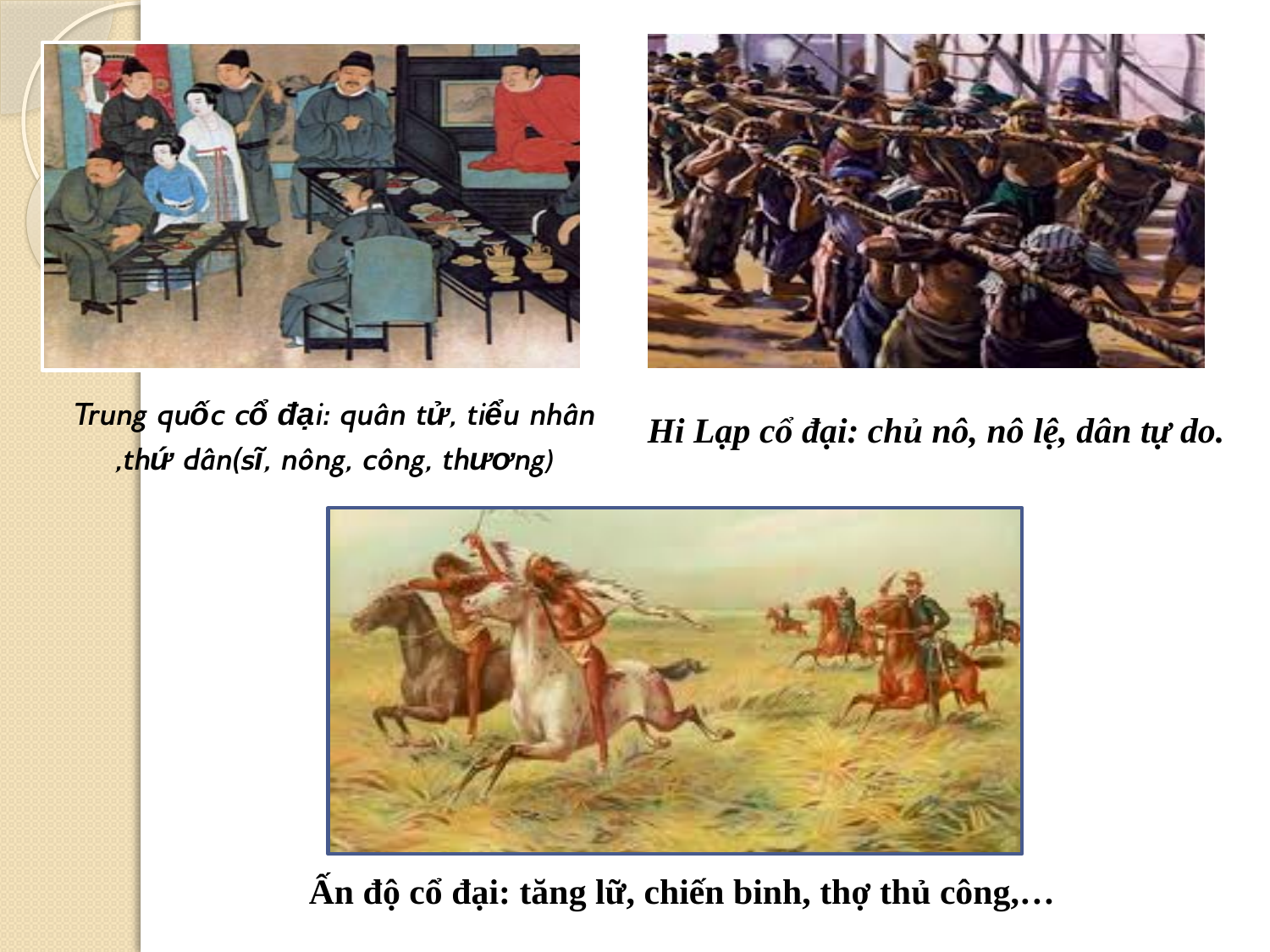

Trung quốc cổ đại: quân tử, tiểu nhân
,thứ dân(sĩ, nông, công, thương)
Hi Lạp cổ đại: chủ nô, nô lệ, dân tự do.

Ấn độ cổ đại: tăng lữ, chiến binh, thợ thủ công,…